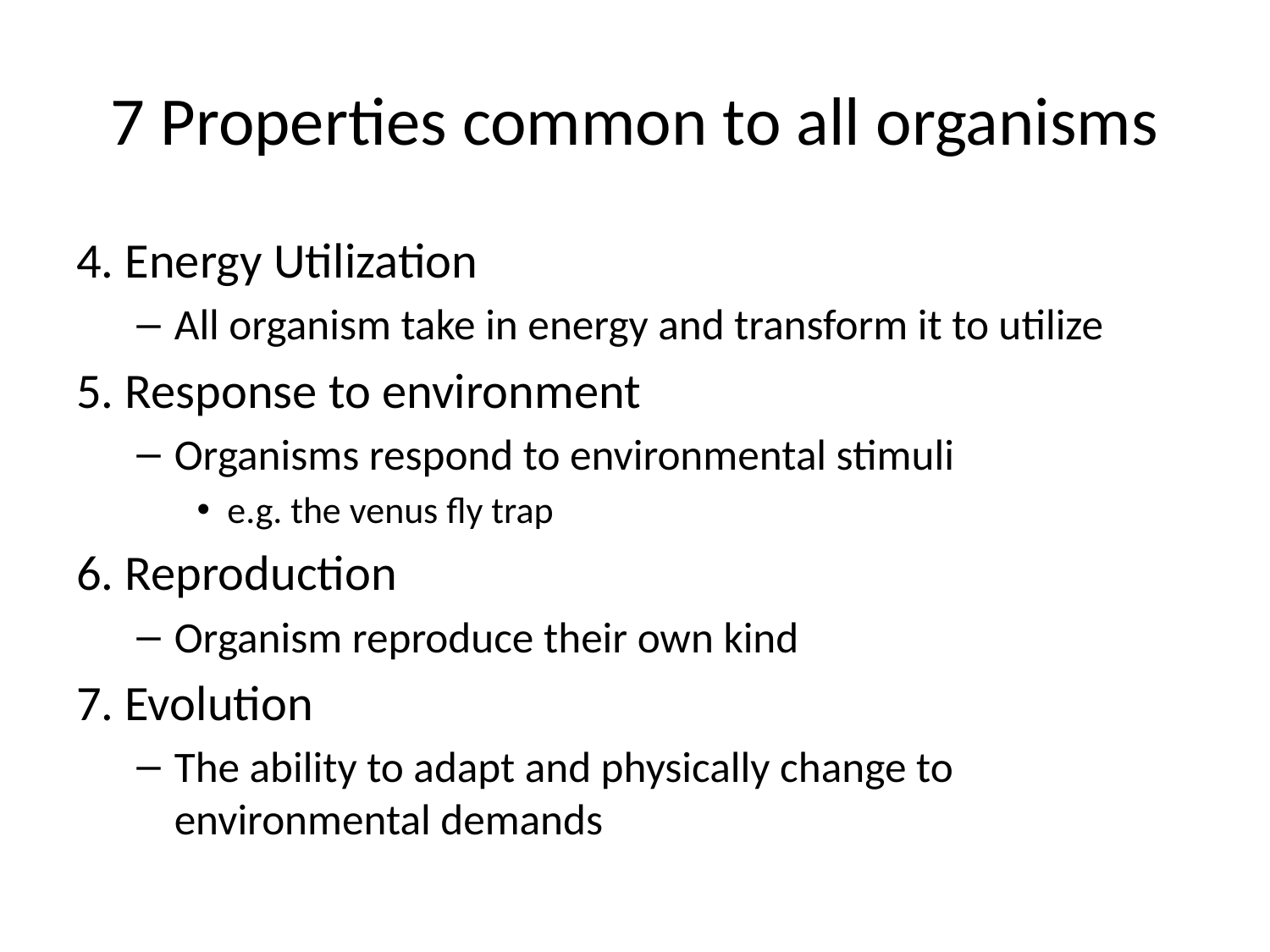

# 7 Properties common to all organisms
4. Energy Utilization
All organism take in energy and transform it to utilize
5. Response to environment
Organisms respond to environmental stimuli
e.g. the venus fly trap
6. Reproduction
Organism reproduce their own kind
7. Evolution
The ability to adapt and physically change to environmental demands